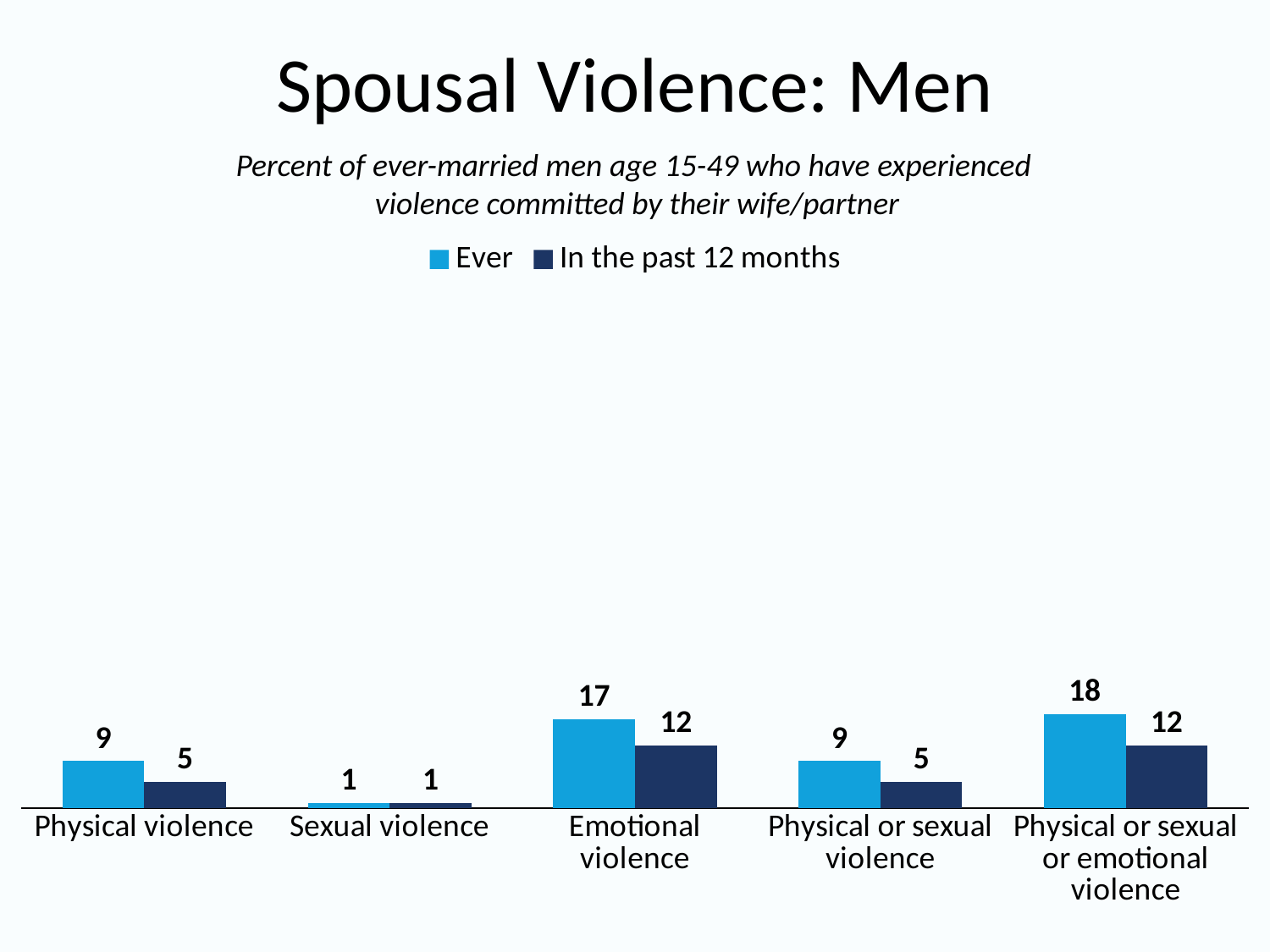

# Spousal Violence: Men
Percent of ever-married men age 15-49 who have experienced
violence committed by their wife/partner

### Chart

| Category | Ever | In the past 12 months |
|---|---|---|
| Physical violence | 9.0 | 5.0 |
| Sexual violence | 1.0 | 1.0 |
| Emotional violence | 17.0 | 12.0 |
| Physical or sexual violence | 9.0 | 5.0 |
| Physical or sexual or emotional violence | 18.0 | 12.0 |